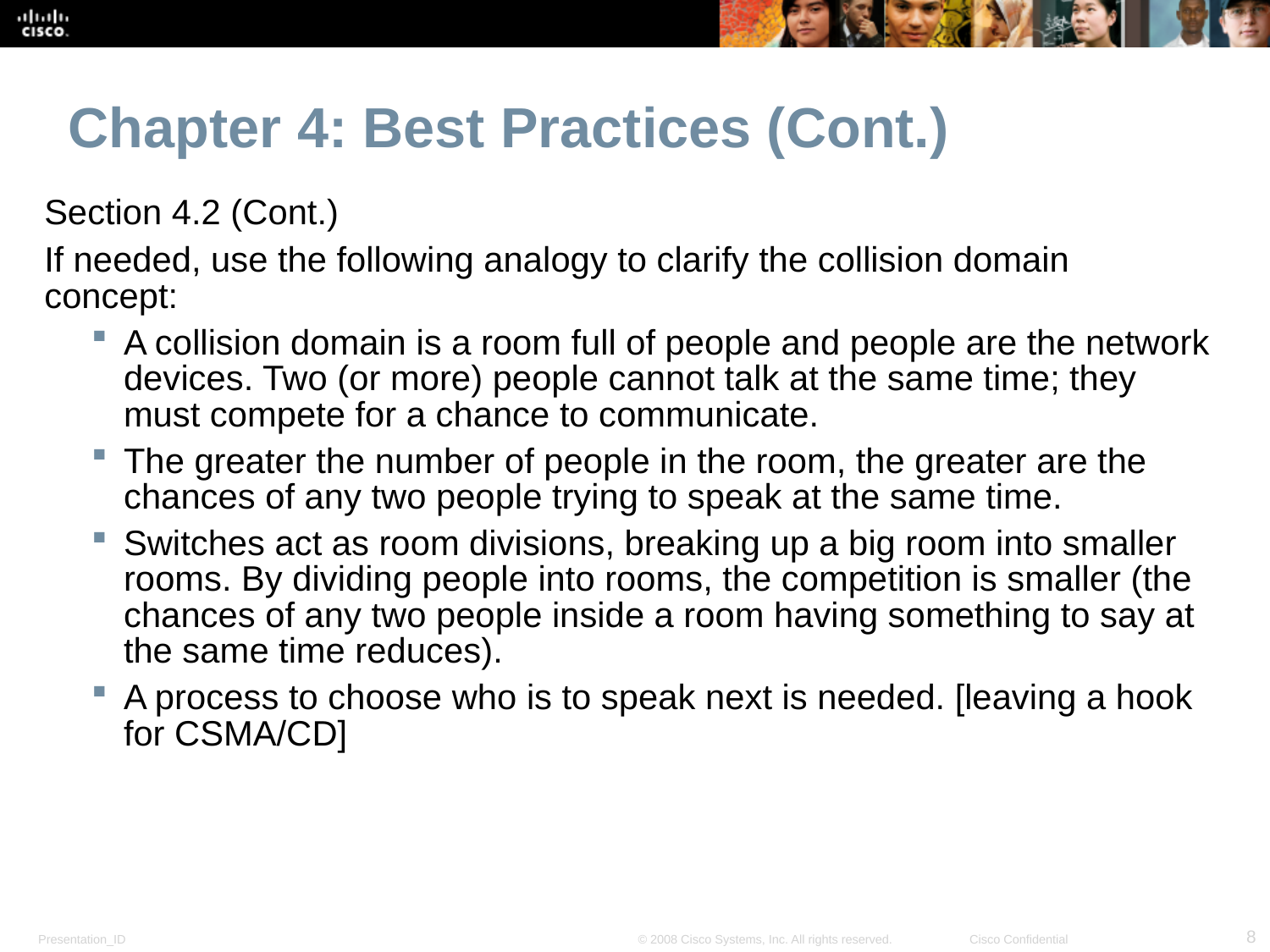

Chapter 4: Best Practices (Cont.)
Section 4.2 (Cont.)
If needed, use the following analogy to clarify the collision domain concept:
A collision domain is a room full of people and people are the network devices. Two (or more) people cannot talk at the same time; they must compete for a chance to communicate.
The greater the number of people in the room, the greater are the chances of any two people trying to speak at the same time.
Switches act as room divisions, breaking up a big room into smaller rooms. By dividing people into rooms, the competition is smaller (the chances of any two people inside a room having something to say at the same time reduces).
A process to choose who is to speak next is needed. [leaving a hook for CSMA/CD]